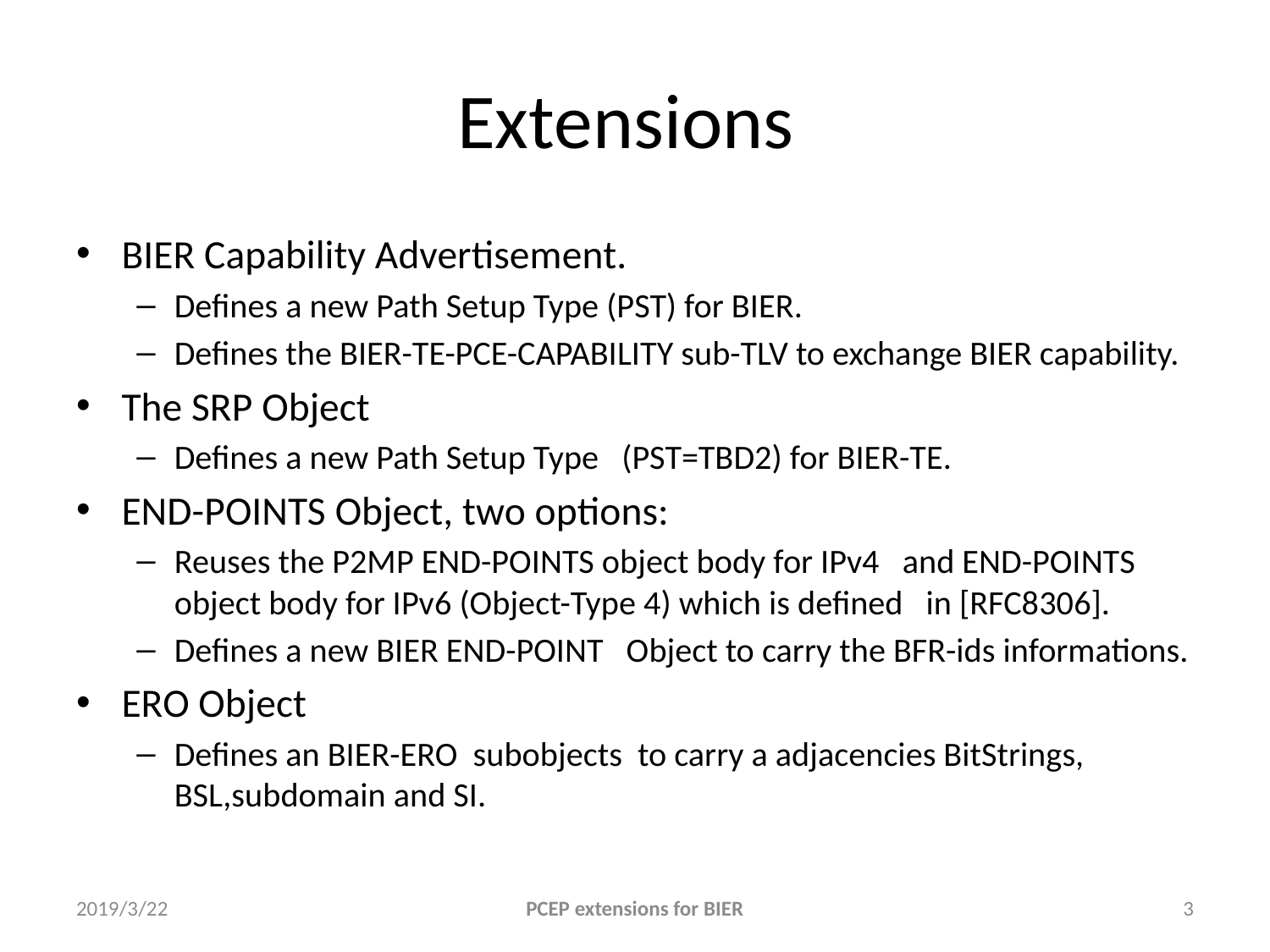

# Extensions
BIER Capability Advertisement.
Defines a new Path Setup Type (PST) for BIER.
Defines the BIER-TE-PCE-CAPABILITY sub-TLV to exchange BIER capability.
The SRP Object
Defines a new Path Setup Type   (PST=TBD2) for BIER-TE.
END-POINTS Object, two options:
Reuses the P2MP END-POINTS object body for IPv4   and END-POINTS object body for IPv6 (Object-Type 4) which is defined   in [RFC8306].
Defines a new BIER END-POINT   Object to carry the BFR-ids informations.
ERO Object
Defines an BIER-ERO  subobjects  to carry a adjacencies BitStrings, BSL,subdomain and SI.

2019/3/22
PCEP extensions for BIER
3